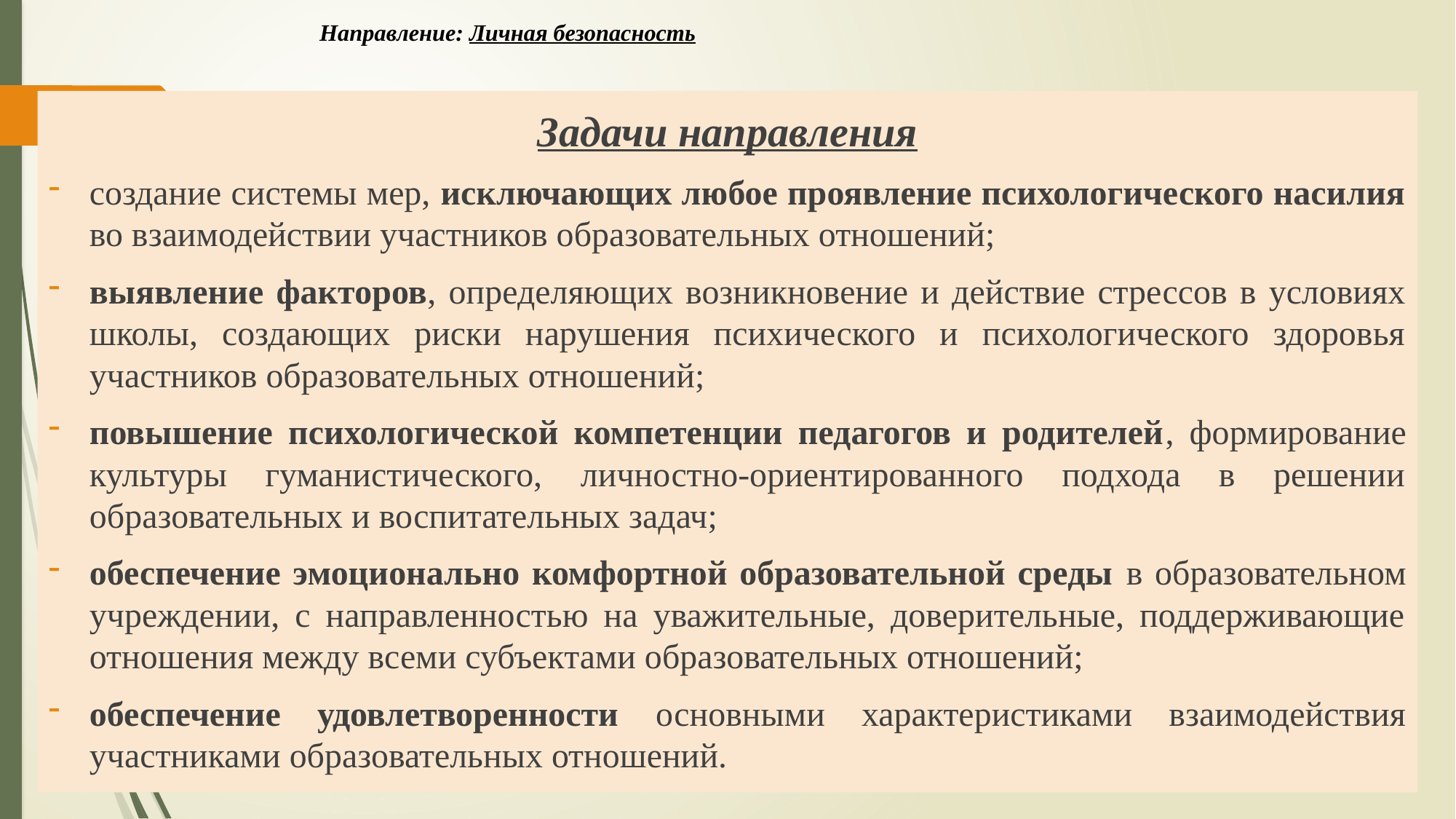

# Направление: Личная безопасность
Задачи направления
создание системы мер, исключающих любое проявление психологического насилия во взаимодействии участников образовательных отношений;
выявление факторов, определяющих возникновение и действие стрессов в условиях школы, создающих риски нарушения психического и психологического здоровья участников образовательных отношений;
повышение психологической компетенции педагогов и родителей, формирование культуры гуманистического, личностно-ориентированного подхода в решении образовательных и воспитательных задач;
обеспечение эмоционально комфортной образовательной среды в образовательном учреждении, с направленностью на уважительные, доверительные, поддерживающие отношения между всеми субъектами образовательных отношений;
обеспечение удовлетворенности основными характеристиками взаимодействия участниками образовательных отношений.